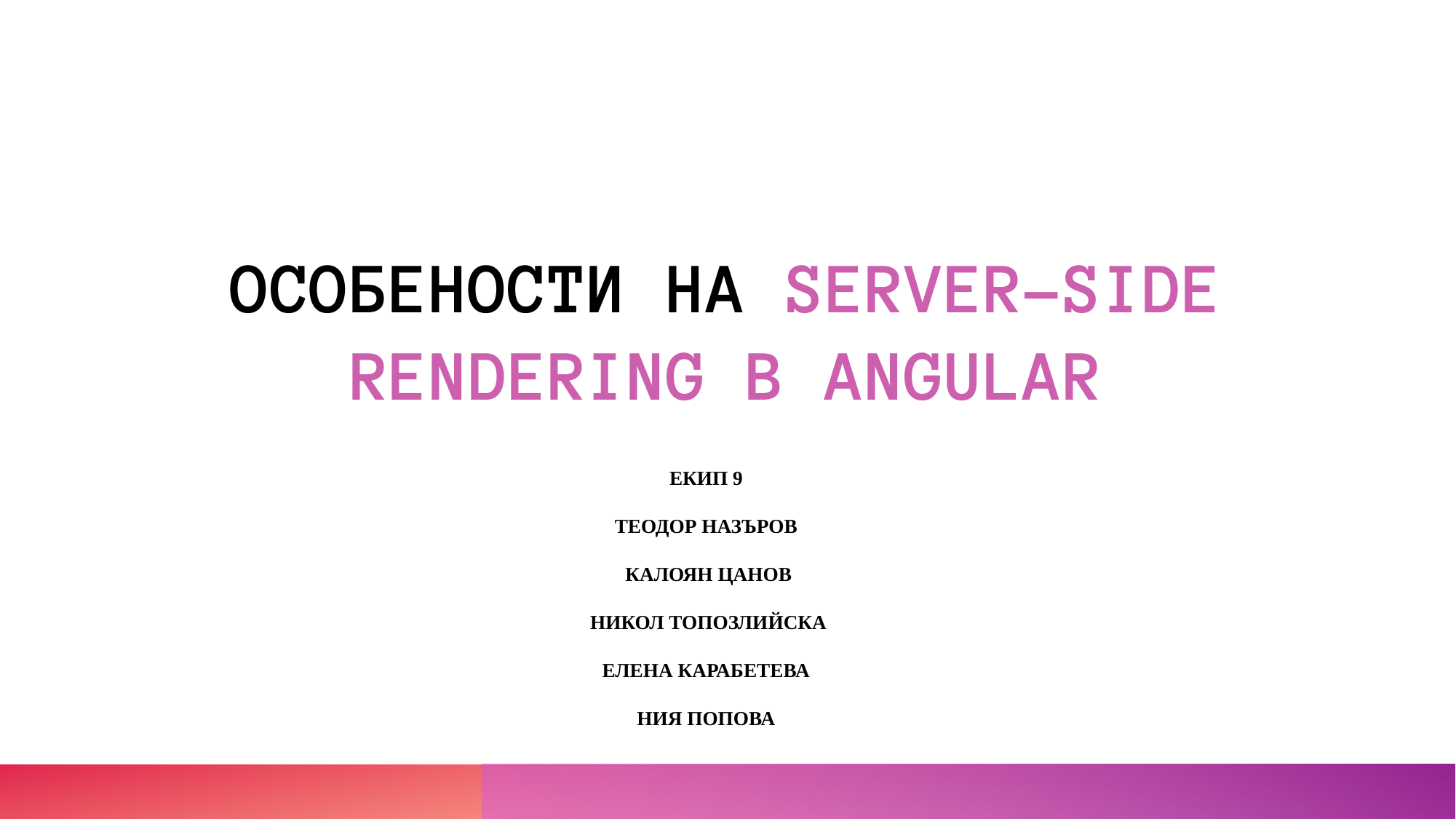

# ОСОБЕНОСТИ НА SERVER-SIDE RENDERING В ANGULAR
ЕКИП 9
ТЕОДОР НАЗЪРОВ
 КАЛОЯН ЦАНОВ
 НИКОЛ ТОПОЗЛИЙСКА
ЕЛЕНА КАРАБЕТЕВА
НИЯ ПОПОВА